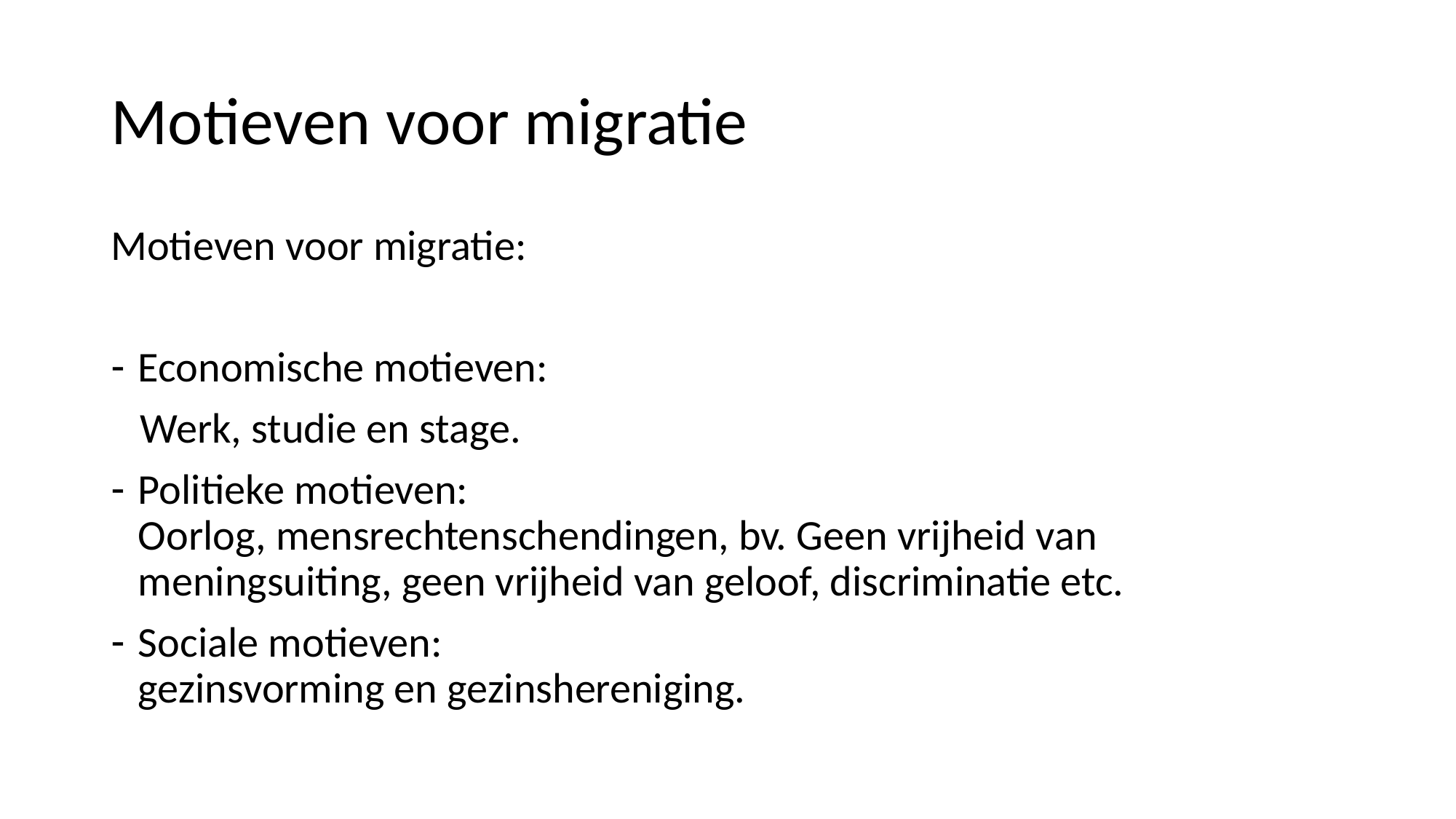

# Motieven voor migratie
Motieven voor migratie:

Economische motieven:
   Werk, studie en stage.
Politieke motieven:
Oorlog, mensrechtenschendingen, bv. Geen vrijheid van meningsuiting, geen vrijheid van geloof, discriminatie etc.
Sociale motieven:
gezinsvorming en gezinshereniging.